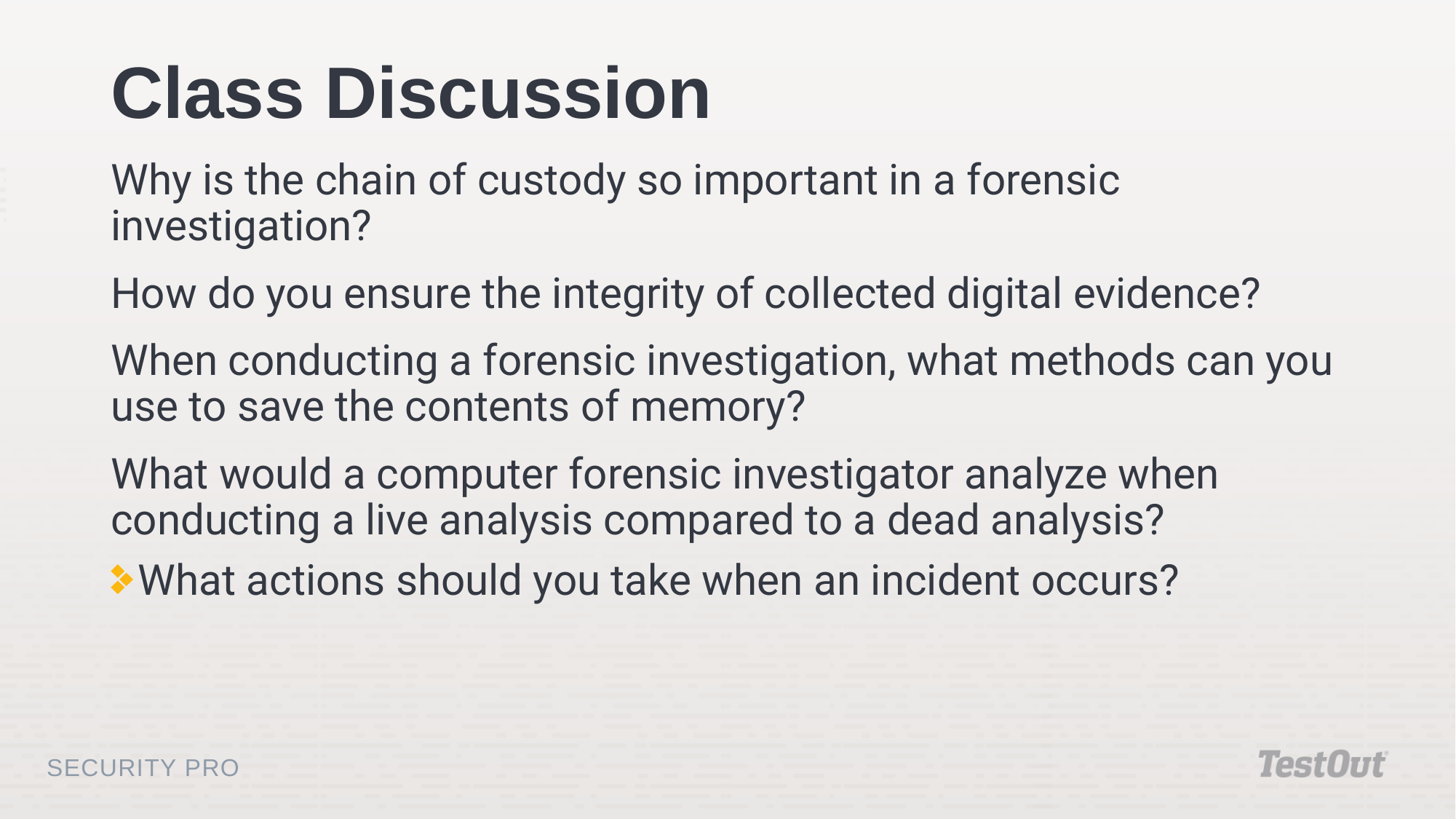

# Class Discussion
Why is the chain of custody so important in a forensic investigation?
How do you ensure the integrity of collected digital evidence?
When conducting a forensic investigation, what methods can you use to save the contents of memory?
What would a computer forensic investigator analyze when conducting a live analysis compared to a dead analysis?
What actions should you take when an incident occurs?
Security Pro